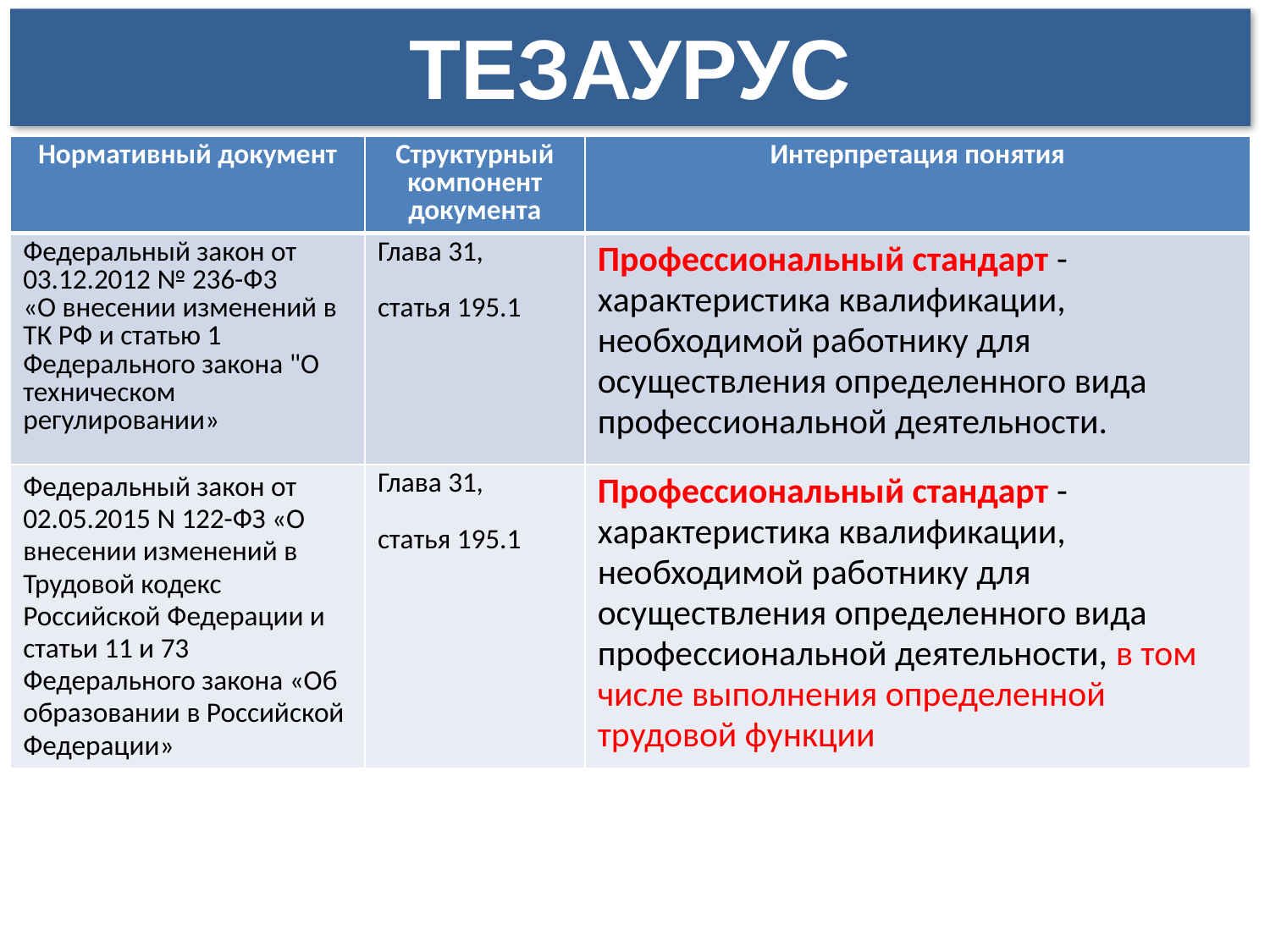

ТЕЗАУРУС
| Нормативный документ | Структурный компонент документа | Интерпретация понятия |
| --- | --- | --- |
| Федеральный закон от 03.12.2012 № 236-Ф3 «О внесении изменений в ТК РФ и статью 1 Федерального закона "О техническом регулировании» | Глава 31, статья 195.1 | Профессиональный стандарт - характеристика квалификации, необходимой работнику для осуществления определенного вида профессиональной деятельности. |
| Федеральный закон от 02.05.2015 N 122-ФЗ «О внесении изменений в Трудовой кодекс Российской Федерации и статьи 11 и 73 Федерального закона «Об образовании в Российской Федерации» | Глава 31, статья 195.1 | Профессиональный стандарт - характеристика квалификации, необходимой работнику для осуществления определенного вида профессиональной деятельности, в том числе выполнения определенной трудовой функции |